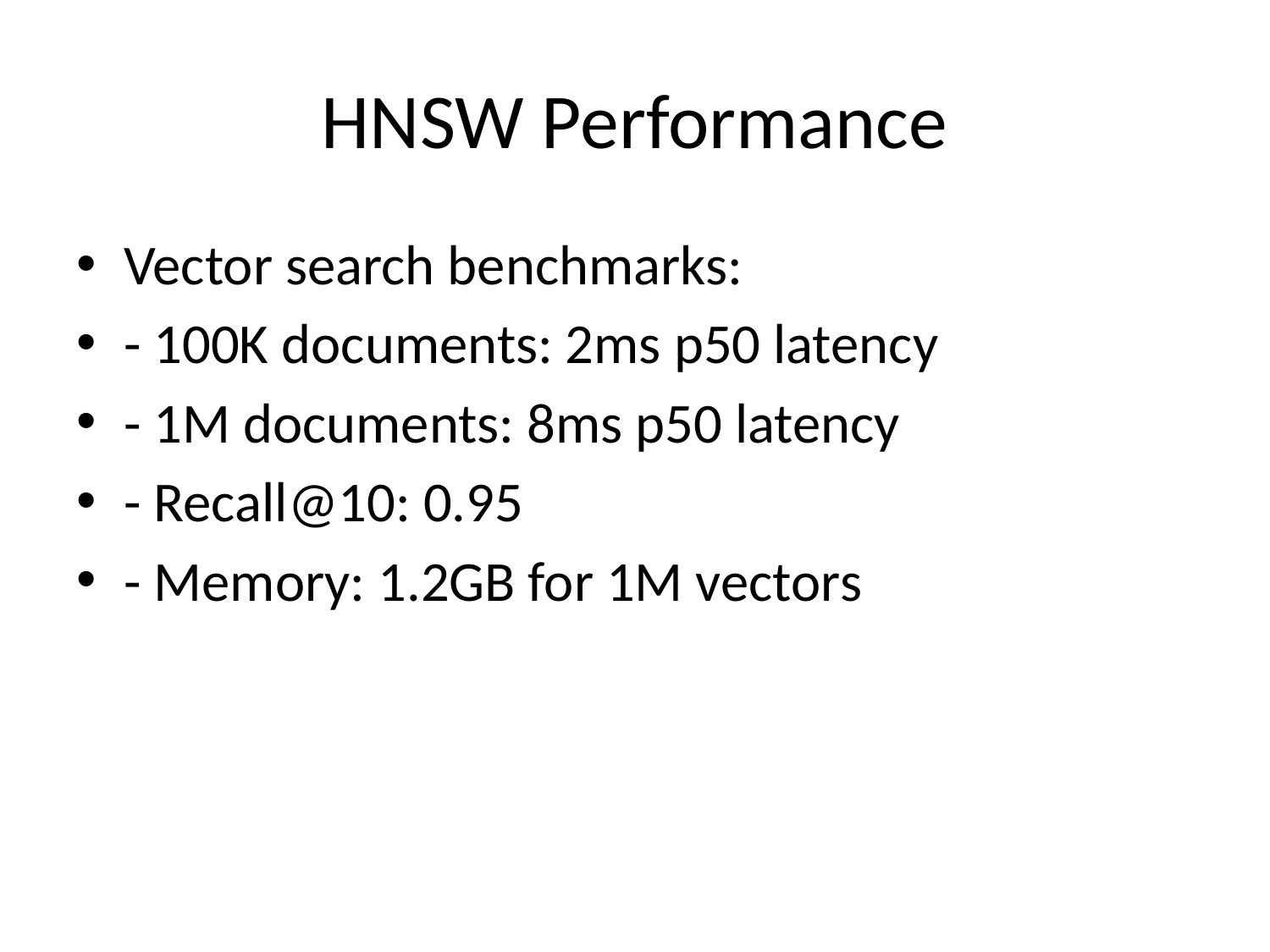

# HNSW Performance
Vector search benchmarks:
- 100K documents: 2ms p50 latency
- 1M documents: 8ms p50 latency
- Recall@10: 0.95
- Memory: 1.2GB for 1M vectors